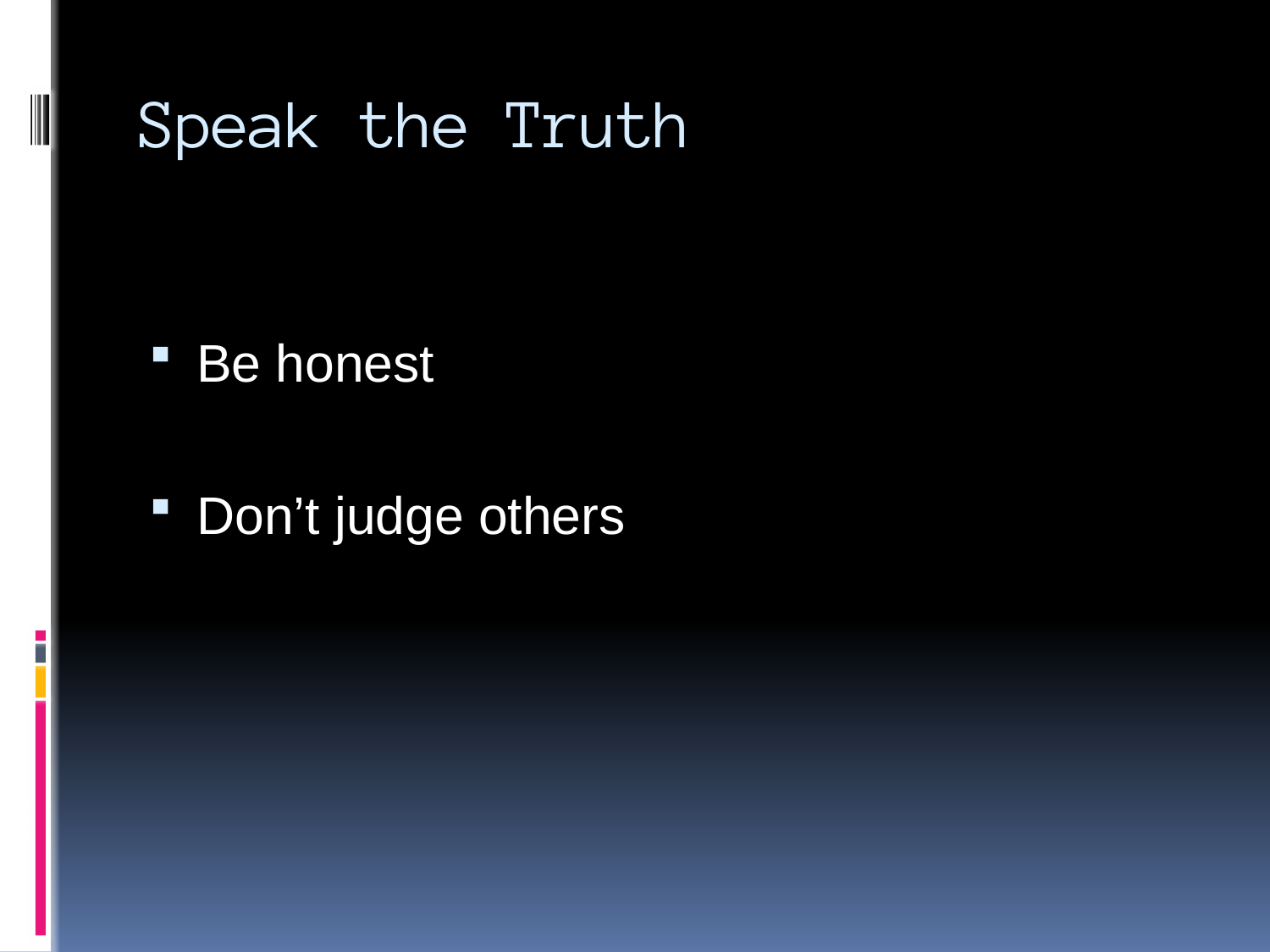

# Speak the Truth

Be honest

Don’t judge others